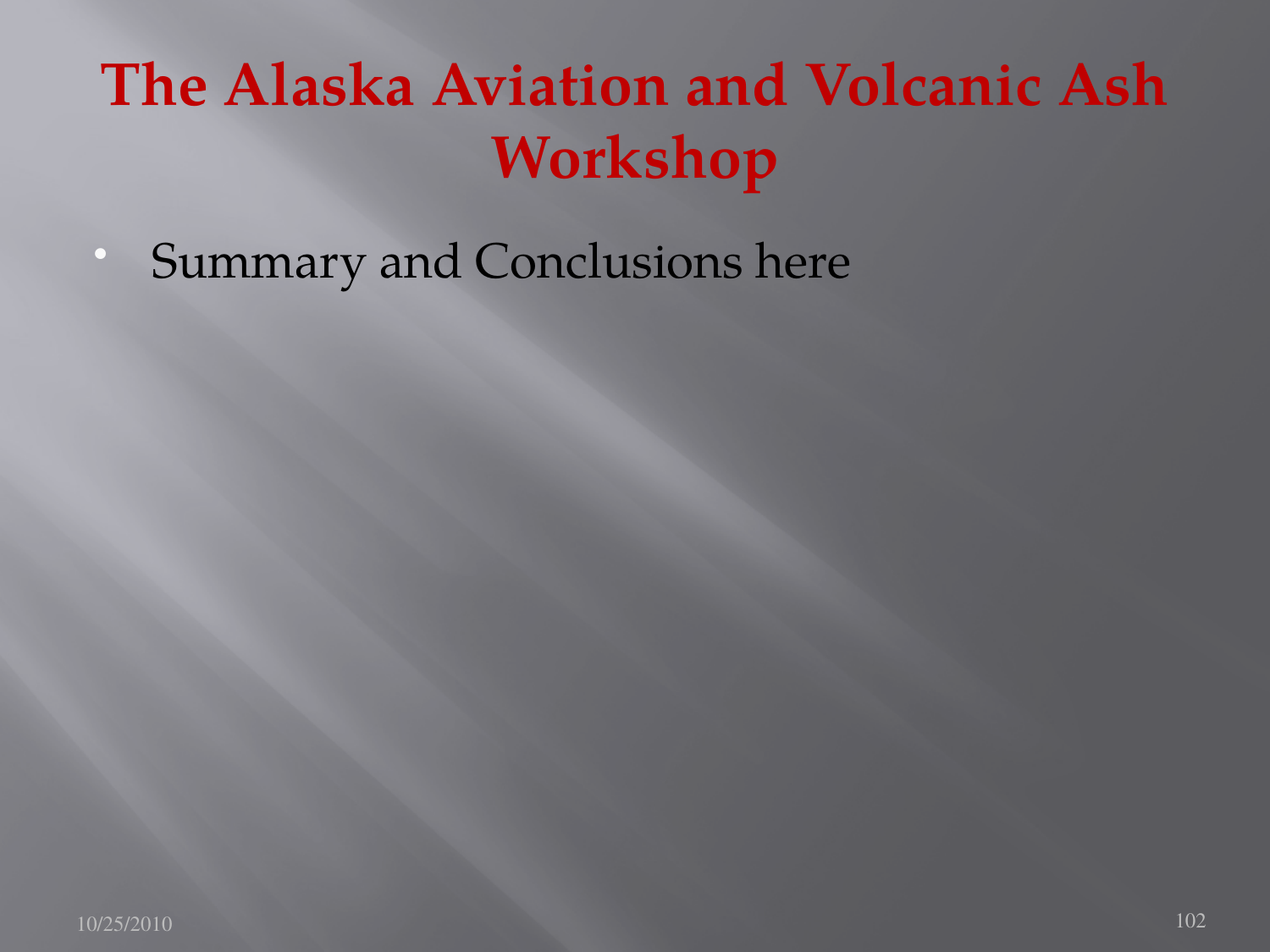

# The Alaska Aviation and Volcanic Ash Workshop
Summary and Conclusions here
10/25/2010
102